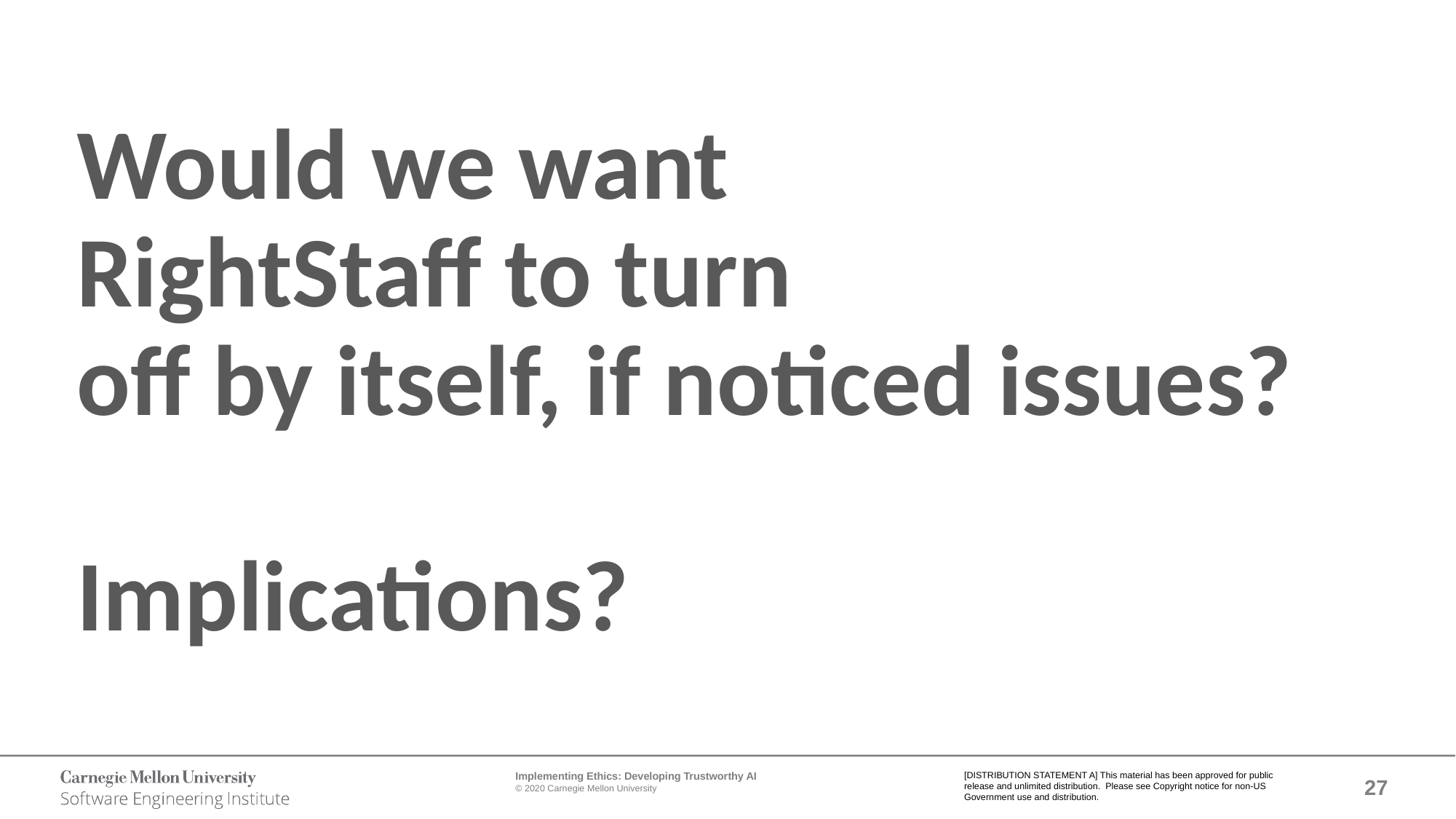

# Would we want RightStaff to turn off by itself, if noticed issues? Implications?